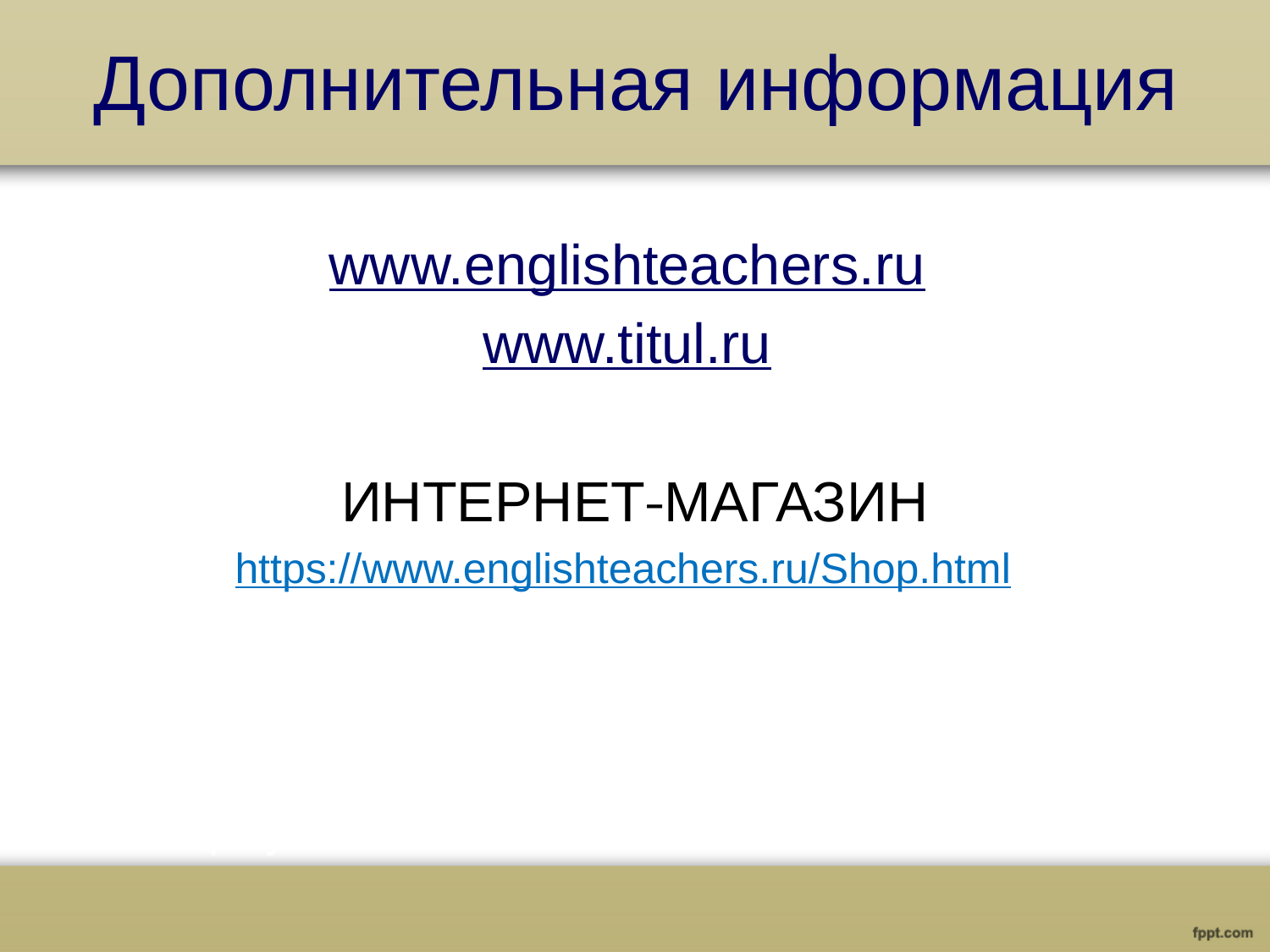

# Дополнительная информация
www.englishteachers.ru
www.titul.ru

ИНТЕРНЕТ-МАГАЗИН
https://www.englishteachers.ru/Shop.html